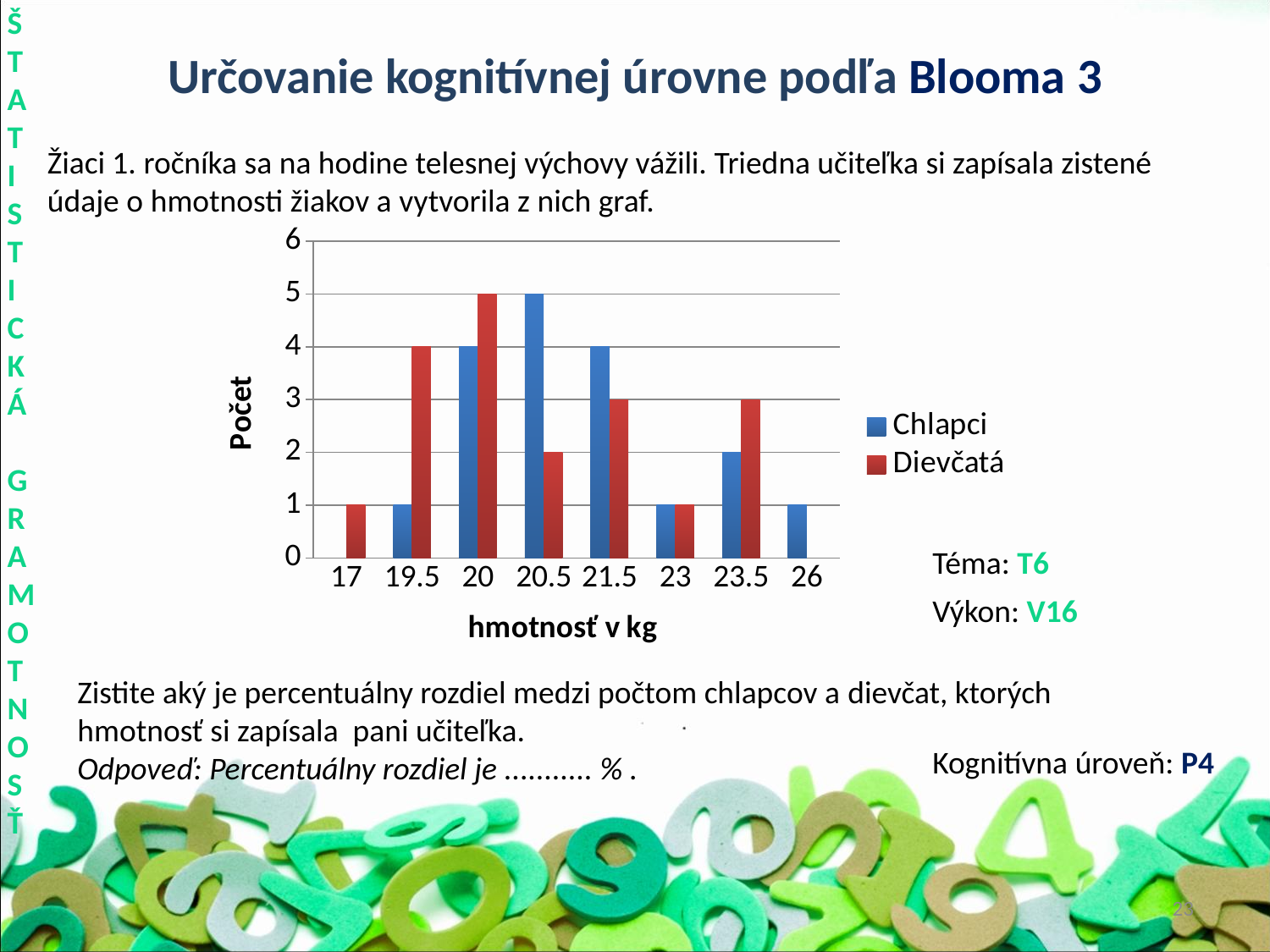

ŠTATISTICKÁ GRAMOTNOSŤ
Určovanie kognitívnej úrovne podľa Blooma 3
Žiaci 1. ročníka sa na hodine telesnej výchovy vážili. Triedna učiteľka si zapísala zistené údaje o hmotnosti žiakov a vytvorila z nich graf.

### Chart

| Category | Chlapci | Dievčatá |
|---|---|---|
| 17 | None | 1.0 |
| 19.5 | 1.0 | 4.0 |
| 20 | 4.0 | 5.0 |
| 20.5 | 5.0 | 2.0 |
| 21.5 | 4.0 | 3.0 |
| 23 | 1.0 | 1.0 |
| 23.5 | 2.0 | 3.0 |
| 26 | 1.0 | None |
Téma: T6
Výkon: V16
Zistite aký je percentuálny rozdiel medzi počtom chlapcov a dievčat, ktorých hmotnosť si zapísala  pani učiteľka.
Odpoveď: Percentuálny rozdiel je ........... % .
Kognitívna úroveň: P4
23